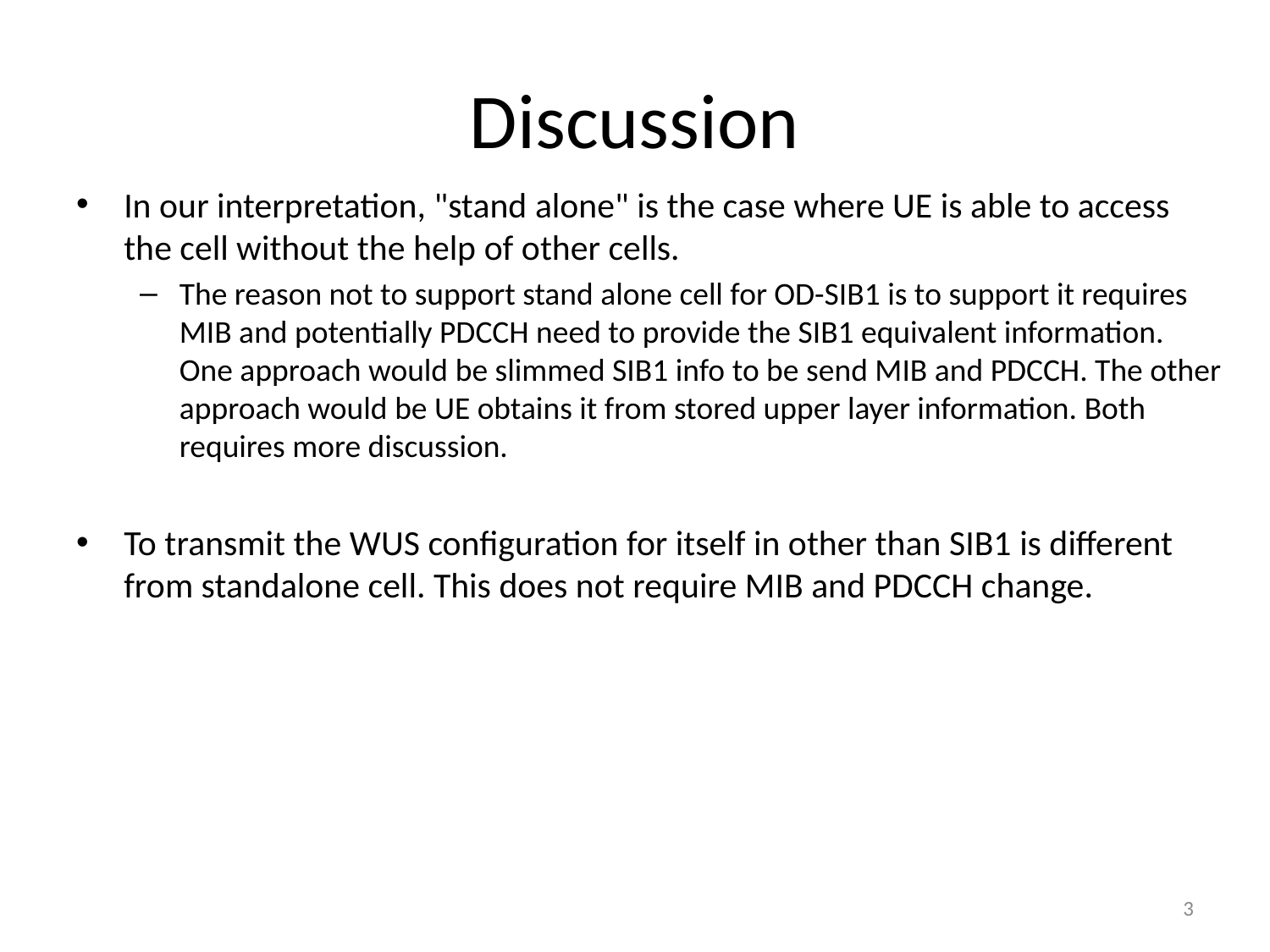

# Discussion
In our interpretation, "stand alone" is the case where UE is able to access the cell without the help of other cells.
The reason not to support stand alone cell for OD-SIB1 is to support it requires MIB and potentially PDCCH need to provide the SIB1 equivalent information. One approach would be slimmed SIB1 info to be send MIB and PDCCH. The other approach would be UE obtains it from stored upper layer information. Both requires more discussion.

To transmit the WUS configuration for itself in other than SIB1 is different from standalone cell. This does not require MIB and PDCCH change.

3